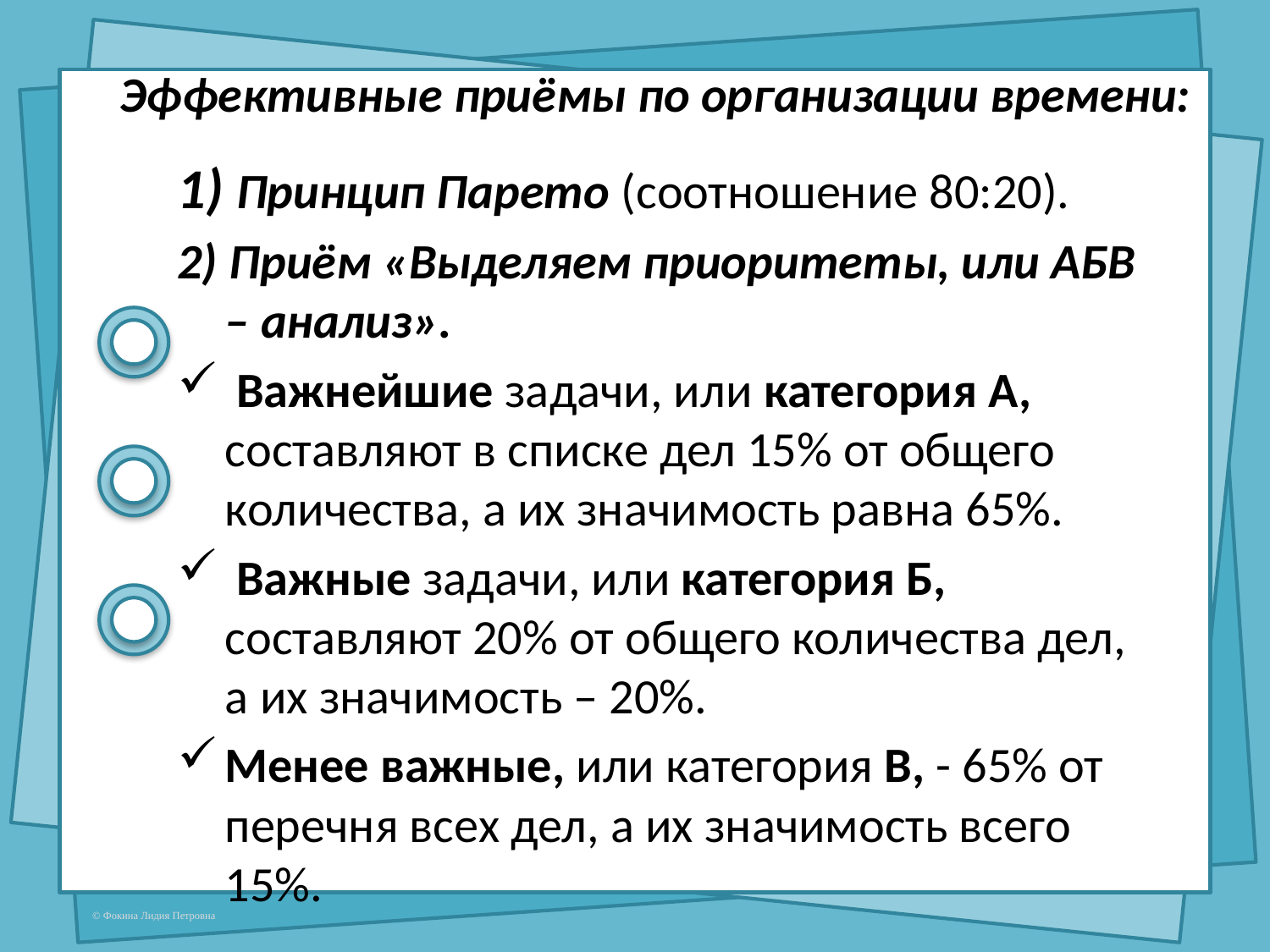

# Эффективные приёмы по организации времени:
1) Принцип Парето (соотношение 80:20).
2) Приём «Выделяем приоритеты, или АБВ – анализ».
 Важнейшие задачи, или категория А, составляют в списке дел 15% от общего количества, а их значимость равна 65%.
 Важные задачи, или категория Б, составляют 20% от общего количества дел, а их значимость – 20%.
Менее важные, или категория В, - 65% от перечня всех дел, а их значимость всего 15%.